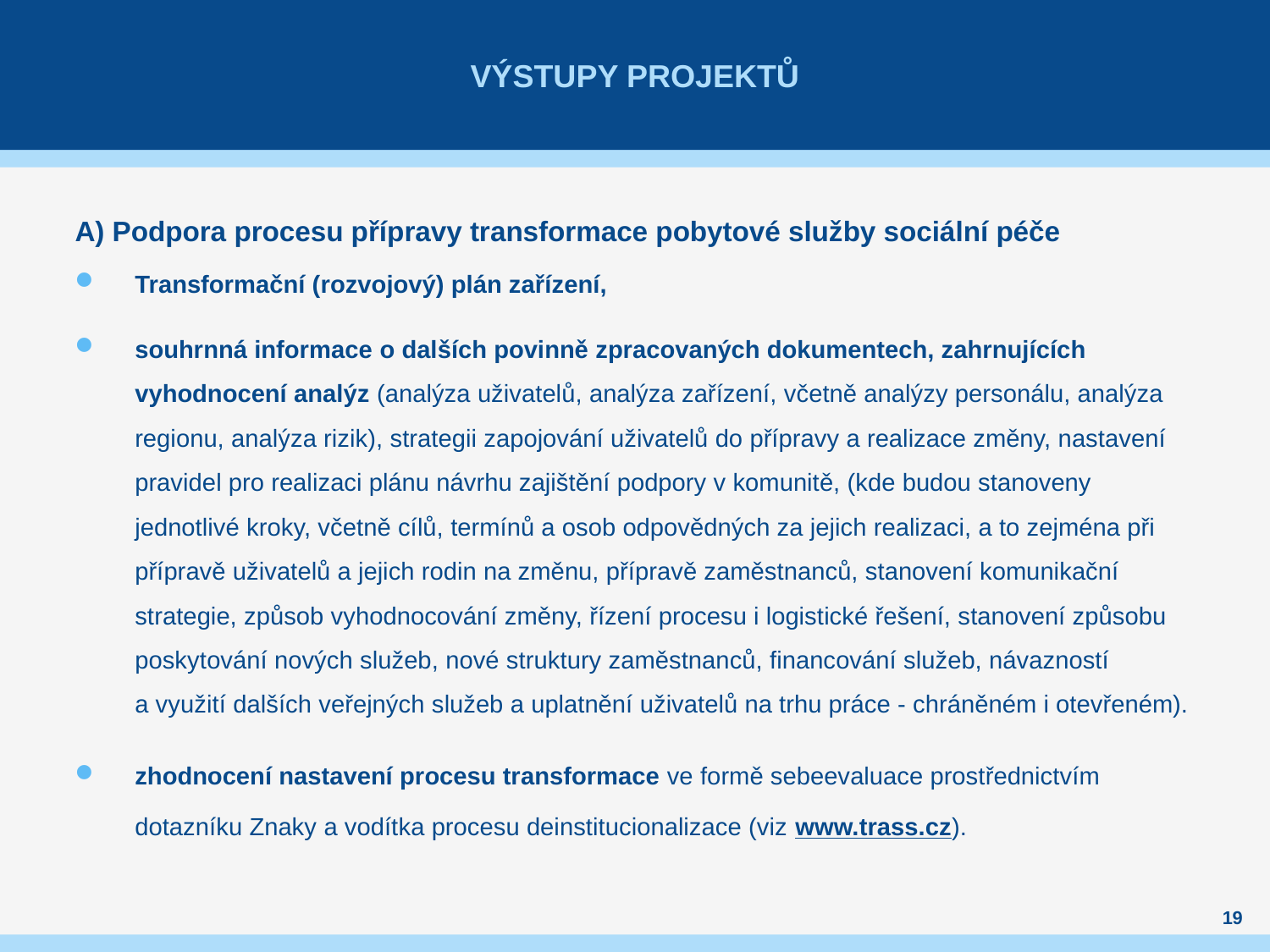

# Výstupy projektů
A) Podpora procesu přípravy transformace pobytové služby sociální péče
Transformační (rozvojový) plán zařízení,
souhrnná informace o dalších povinně zpracovaných dokumentech, zahrnujících vyhodnocení analýz (analýza uživatelů, analýza zařízení, včetně analýzy personálu, analýza regionu, analýza rizik), strategii zapojování uživatelů do přípravy a realizace změny, nastavení pravidel pro realizaci plánu návrhu zajištění podpory v komunitě, (kde budou stanoveny jednotlivé kroky, včetně cílů, termínů a osob odpovědných za jejich realizaci, a to zejména při přípravě uživatelů a jejich rodin na změnu, přípravě zaměstnanců, stanovení komunikační strategie, způsob vyhodnocování změny, řízení procesu i logistické řešení, stanovení způsobu poskytování nových služeb, nové struktury zaměstnanců, financování služeb, návazností
a využití dalších veřejných služeb a uplatnění uživatelů na trhu práce - chráněném i otevřeném).
zhodnocení nastavení procesu transformace ve formě sebeevaluace prostřednictvím dotazníku Znaky a vodítka procesu deinstitucionalizace (viz www.trass.cz).

19